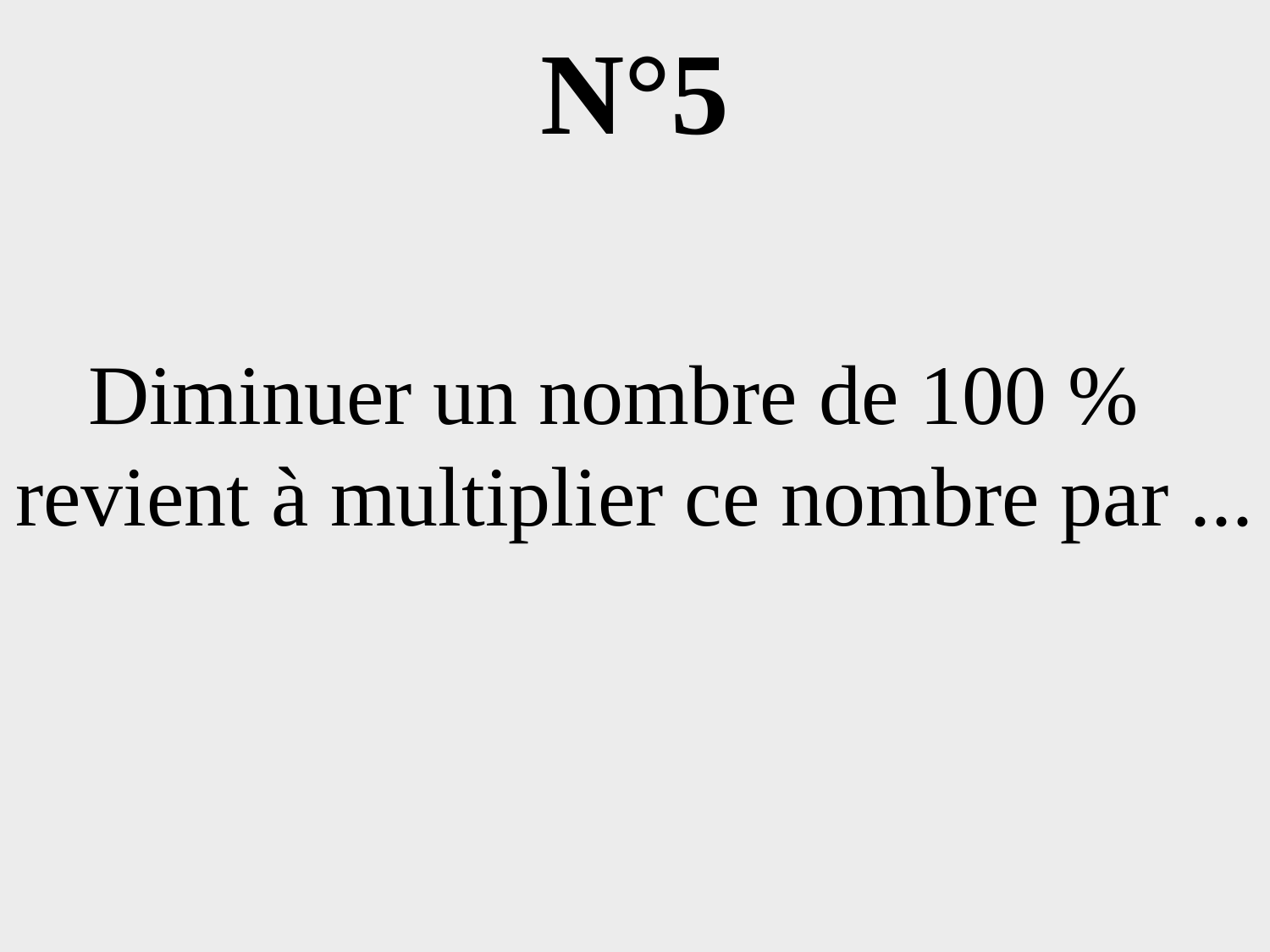

# N°5
Diminuer un nombre de 100 %
revient à multiplier ce nombre par ...